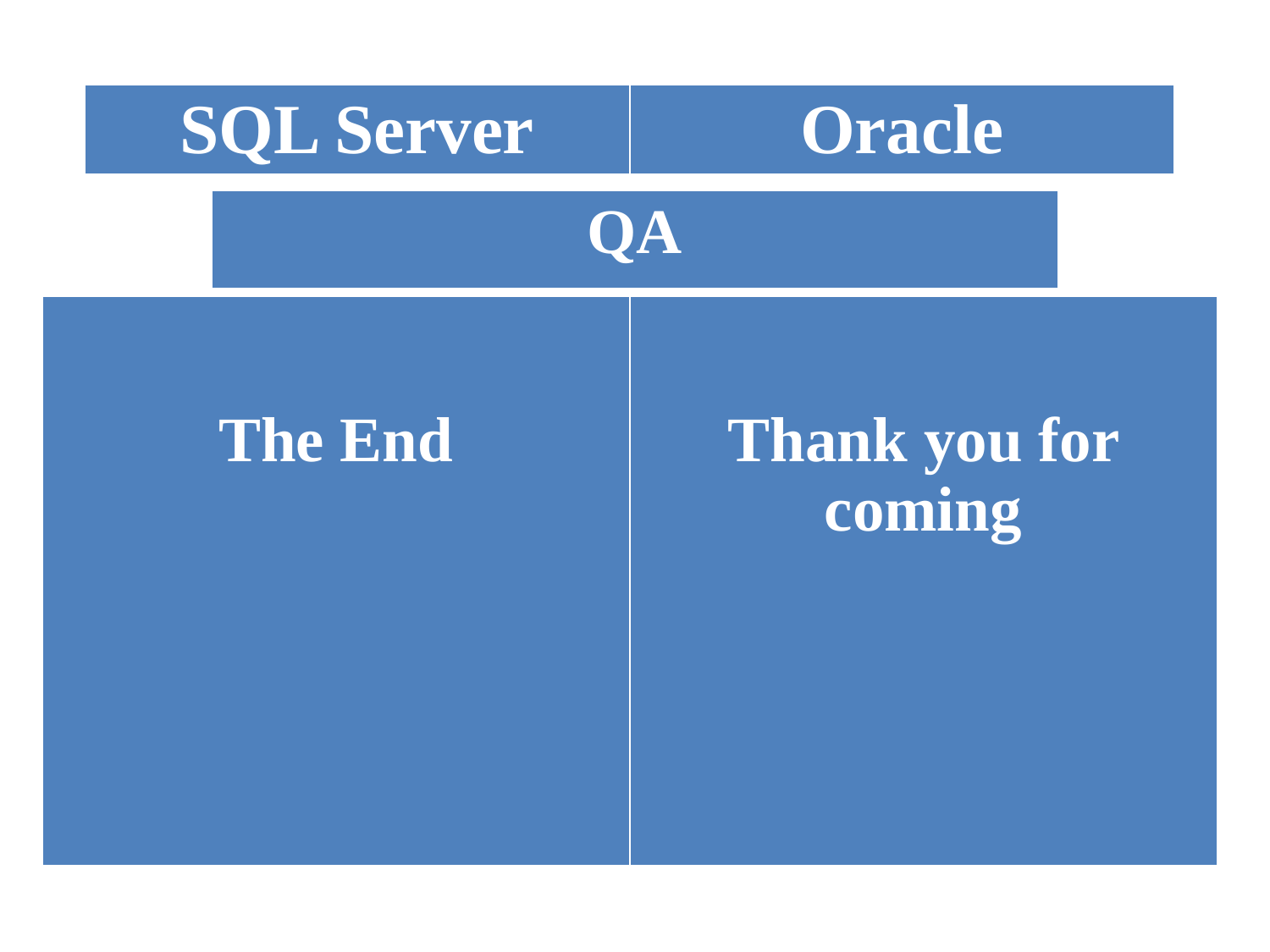

| SQL Server | Oracle |
| --- | --- |
| QA |
| --- |
| The End | Thank you for coming |
| --- | --- |